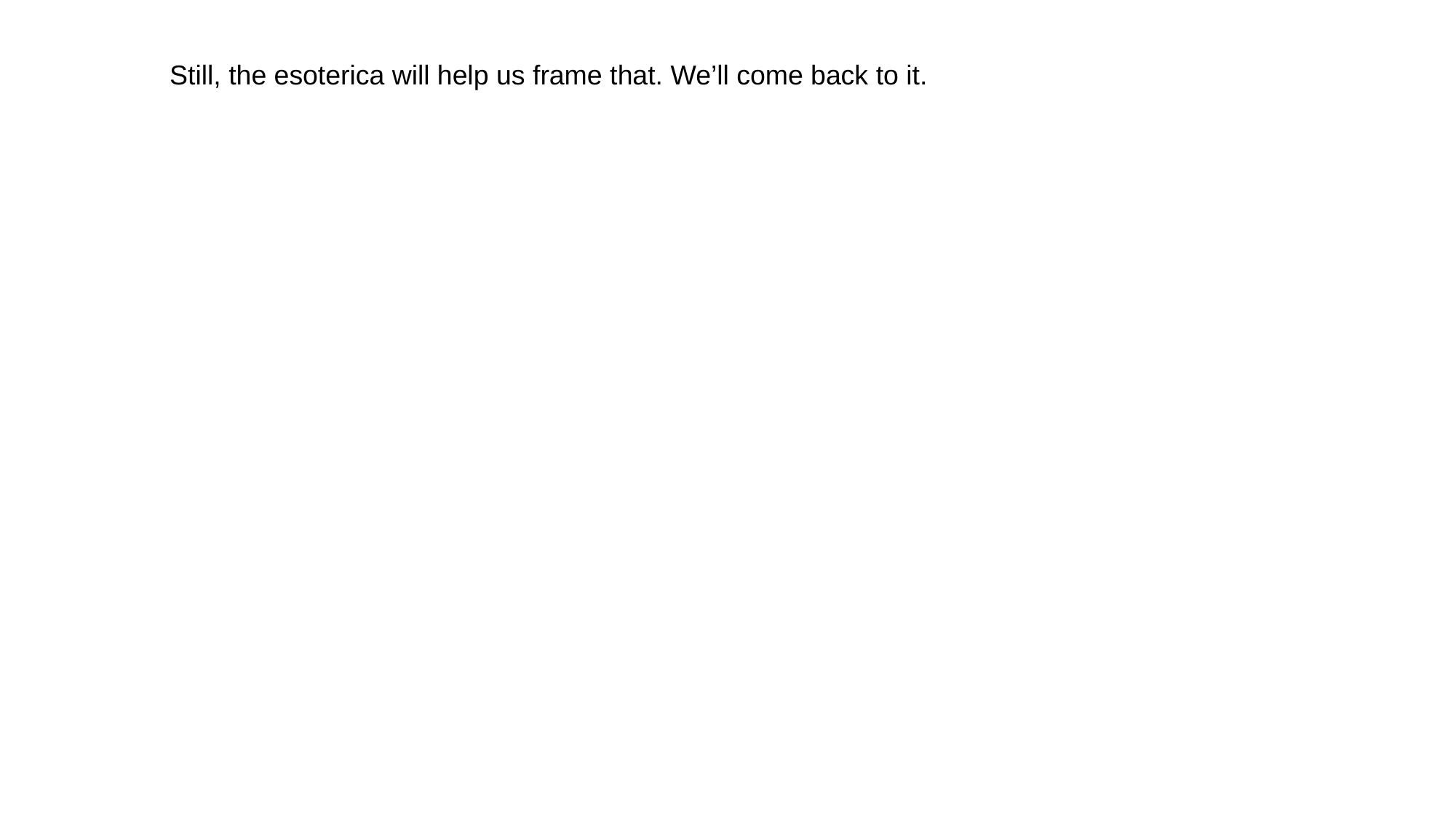

Still, the esoterica will help us frame that. We’ll come back to it.